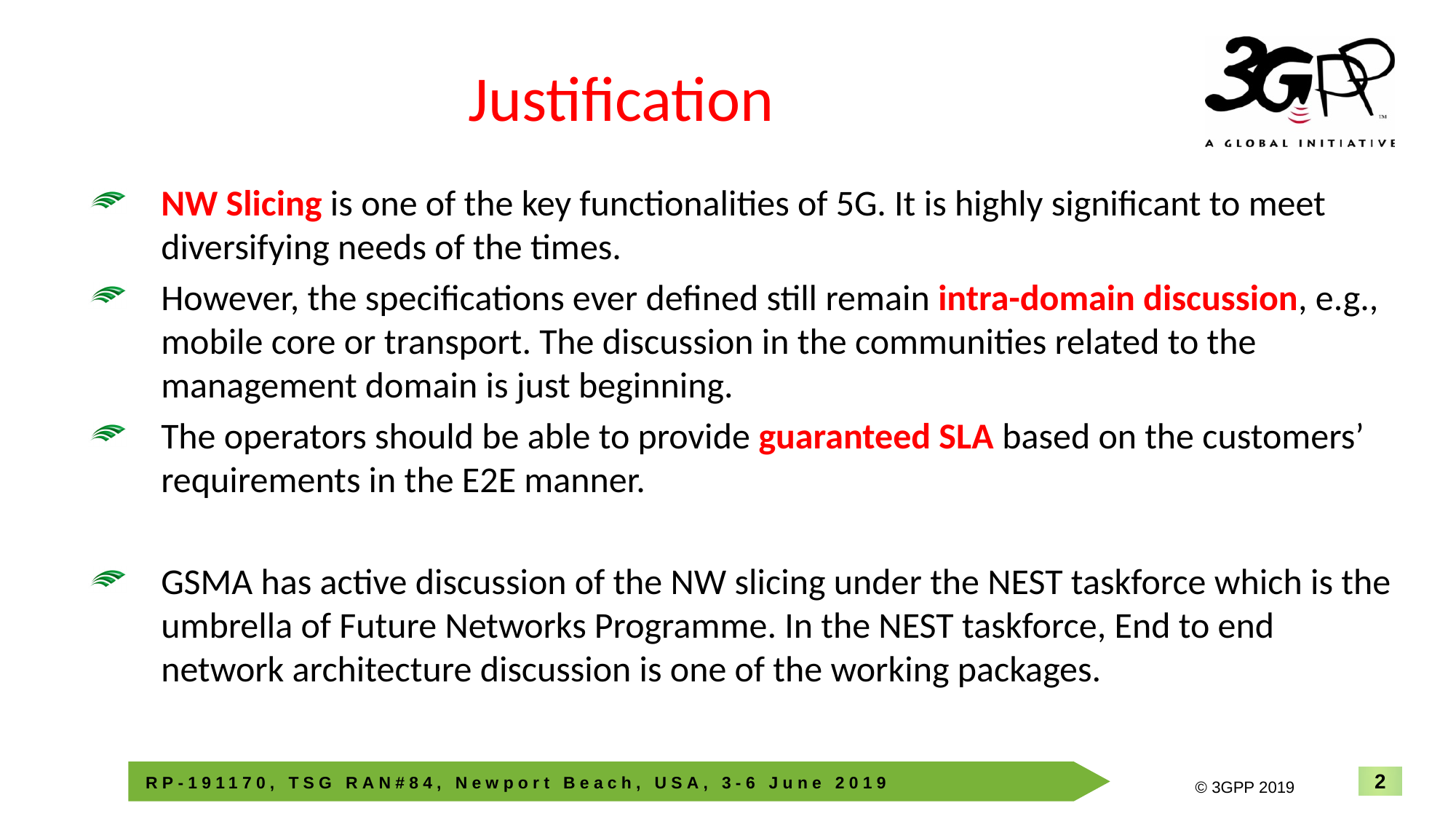

# Justification
NW Slicing is one of the key functionalities of 5G. It is highly significant to meet diversifying needs of the times.
However, the specifications ever defined still remain intra-domain discussion, e.g., mobile core or transport. The discussion in the communities related to the management domain is just beginning.
The operators should be able to provide guaranteed SLA based on the customers’ requirements in the E2E manner.

GSMA has active discussion of the NW slicing under the NEST taskforce which is the umbrella of Future Networks Programme. In the NEST taskforce, End to end network architecture discussion is one of the working packages.